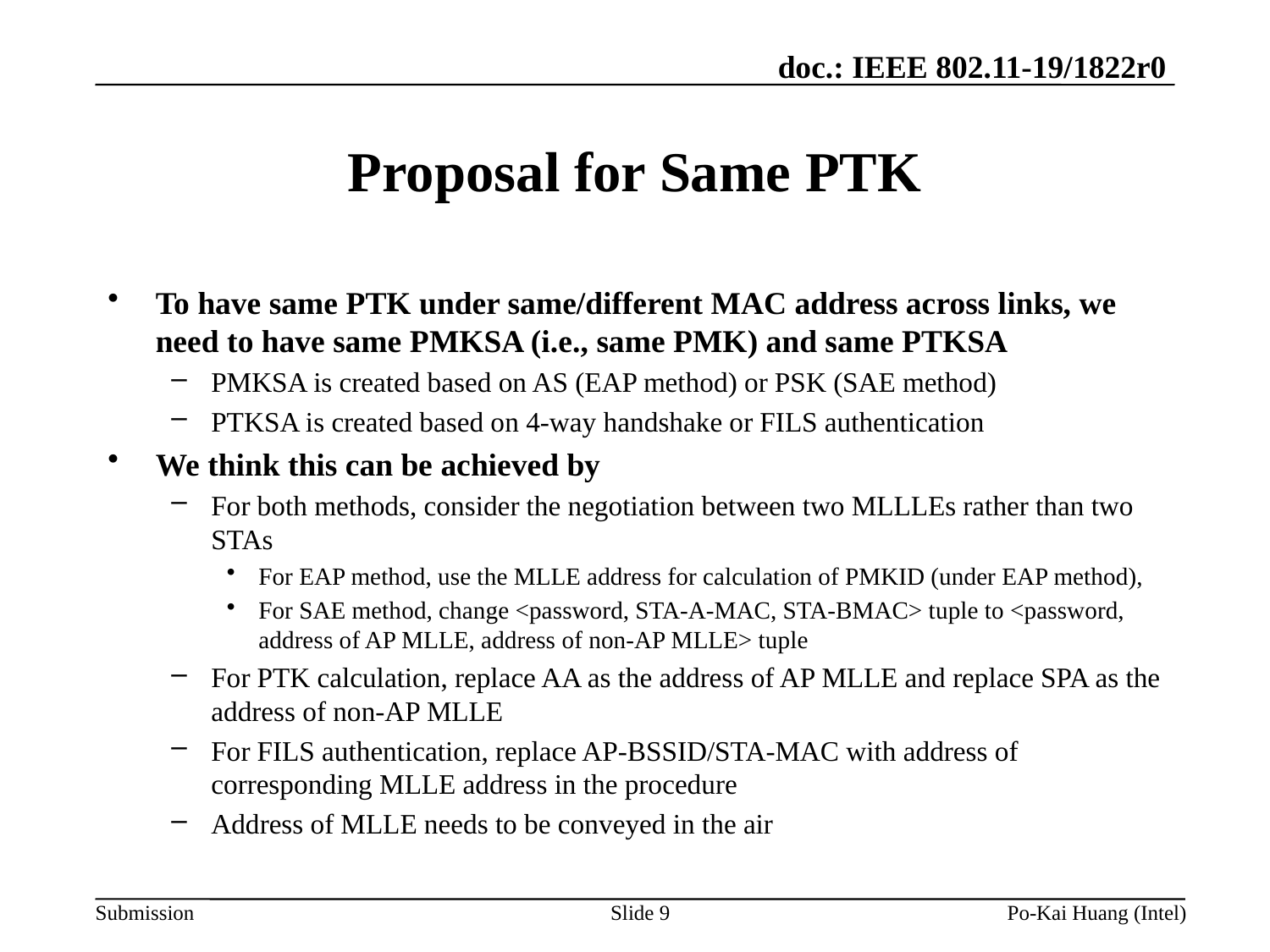

# Proposal for Same PTK
To have same PTK under same/different MAC address across links, we need to have same PMKSA (i.e., same PMK) and same PTKSA
PMKSA is created based on AS (EAP method) or PSK (SAE method)
PTKSA is created based on 4-way handshake or FILS authentication
We think this can be achieved by
For both methods, consider the negotiation between two MLLLEs rather than two STAs
For EAP method, use the MLLE address for calculation of PMKID (under EAP method),
For SAE method, change <password, STA-A-MAC, STA-BMAC> tuple to <password, address of AP MLLE, address of non-AP MLLE> tuple
For PTK calculation, replace AA as the address of AP MLLE and replace SPA as the address of non-AP MLLE
For FILS authentication, replace AP-BSSID/STA-MAC with address of corresponding MLLE address in the procedure
Address of MLLE needs to be conveyed in the air

Slide 9
Po-Kai Huang (Intel)